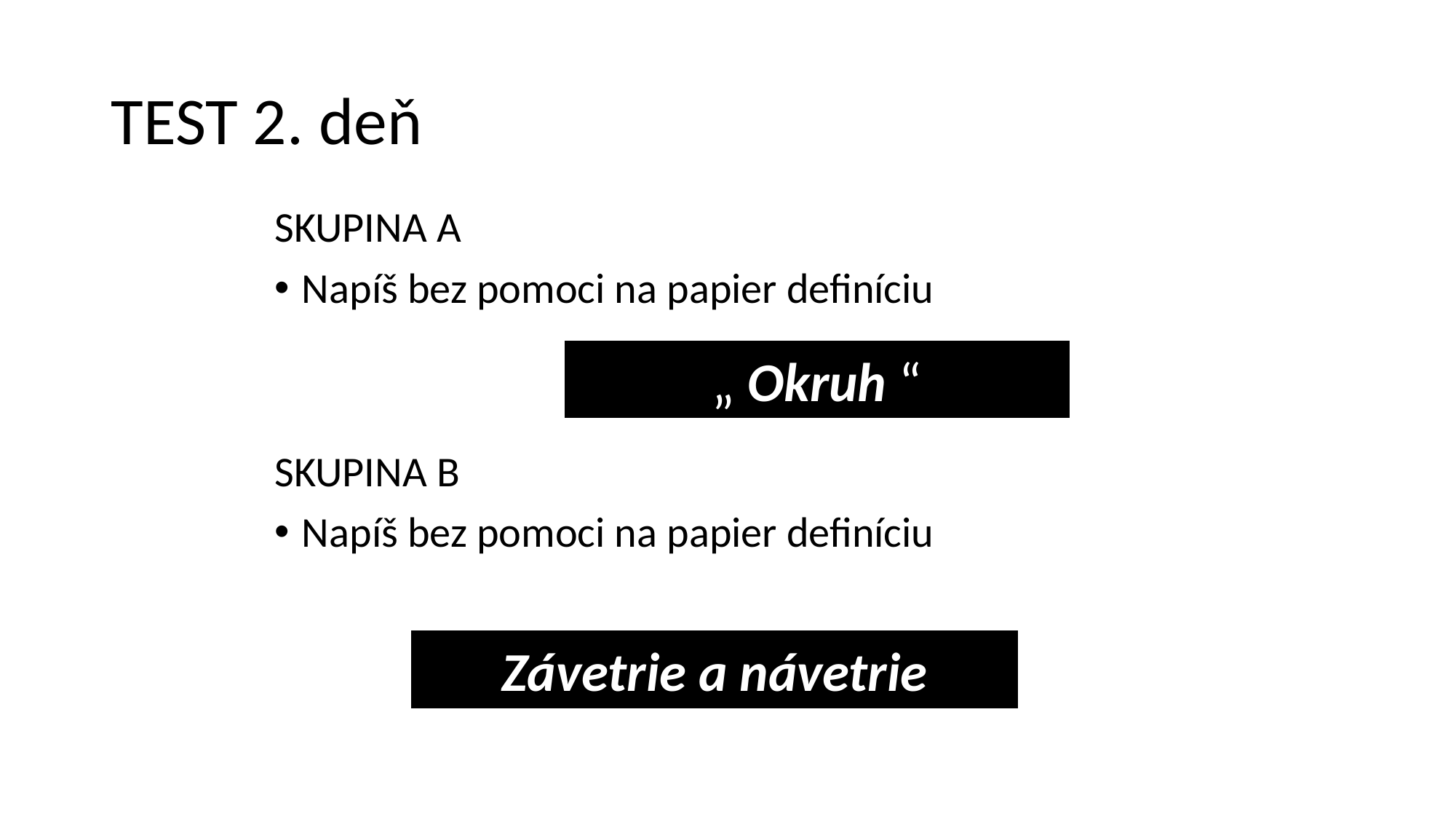

# TEST 2. deň
SKUPINA A
Napíš bez pomoci na papier definíciu

SKUPINA B
Napíš bez pomoci na papier definíciu
„ Okruh “
 „Závetrie a návetrie “